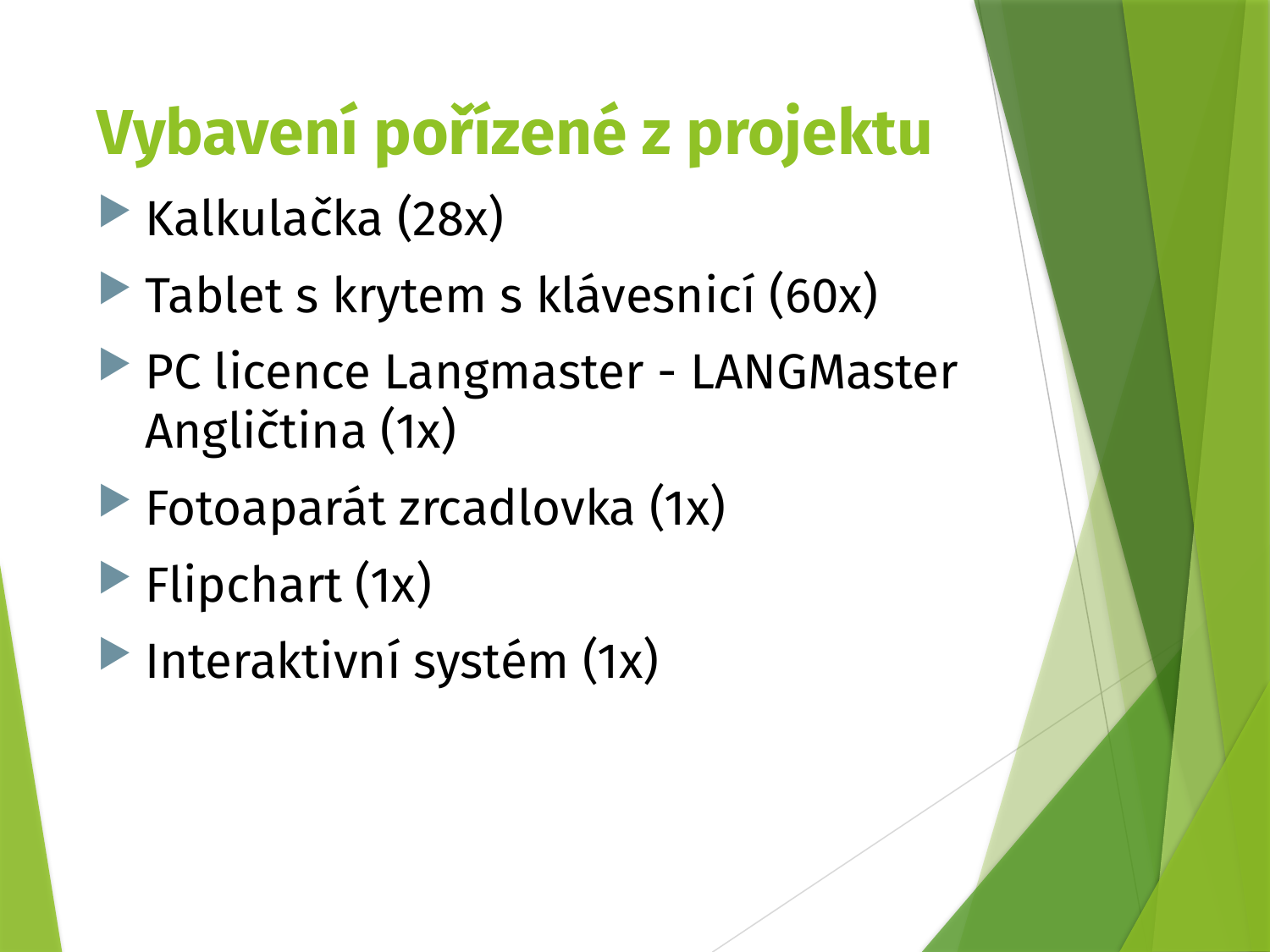

# Vybavení pořízené z projektu
Kalkulačka (28x)
Tablet s krytem s klávesnicí (60x)
PC licence Langmaster - LANGMaster Angličtina (1x)
Fotoaparát zrcadlovka (1x)
Flipchart (1x)
Interaktivní systém (1x)